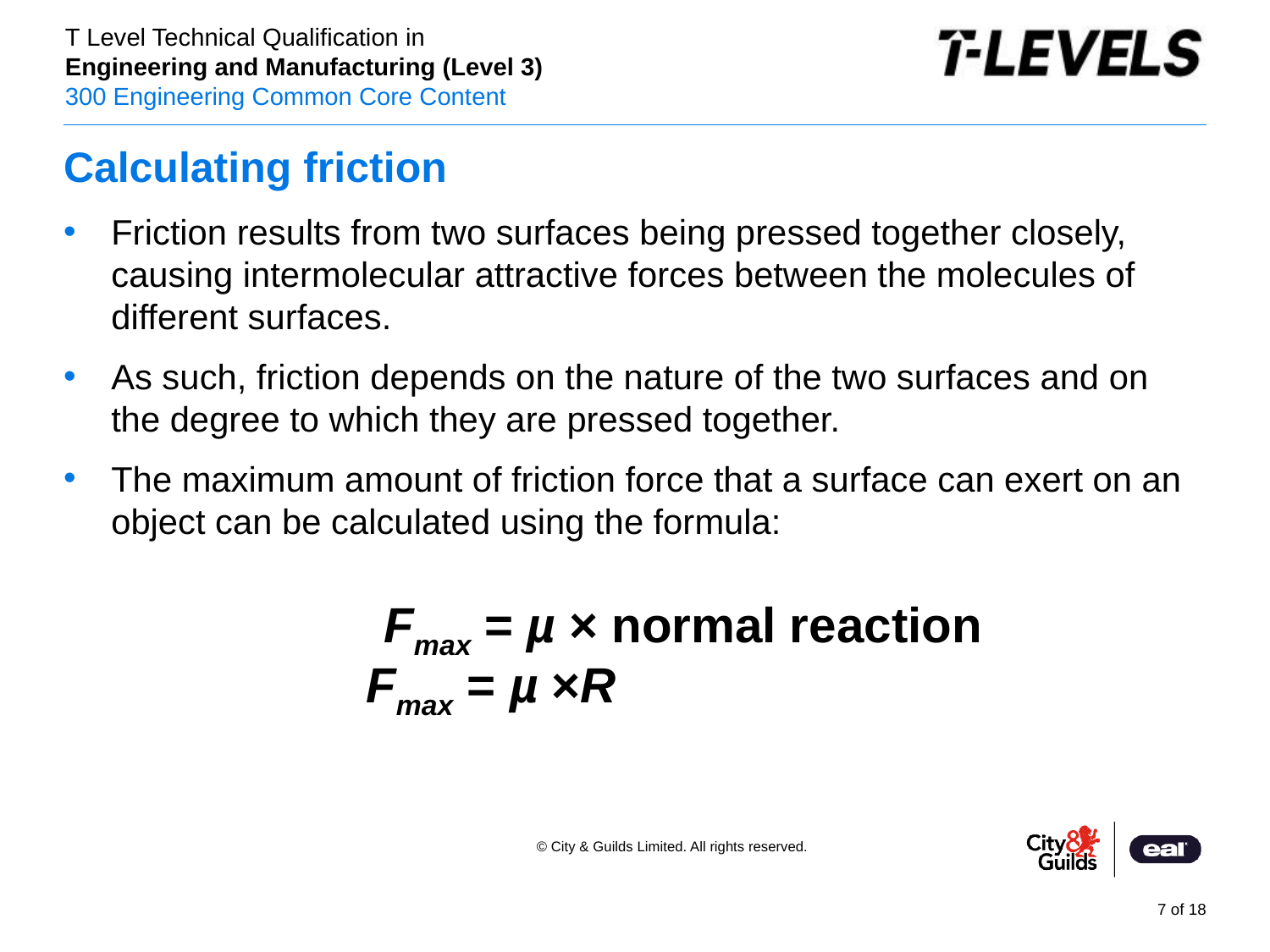

# Calculating friction
Friction results from two surfaces being pressed together closely, causing intermolecular attractive forces between the molecules of different surfaces.
As such, friction depends on the nature of the two surfaces and on the degree to which they are pressed together.
The maximum amount of friction force that a surface can exert on an object can be calculated using the formula:

       Fmax = µ × normal reaction
                      Fmax = µ ×R